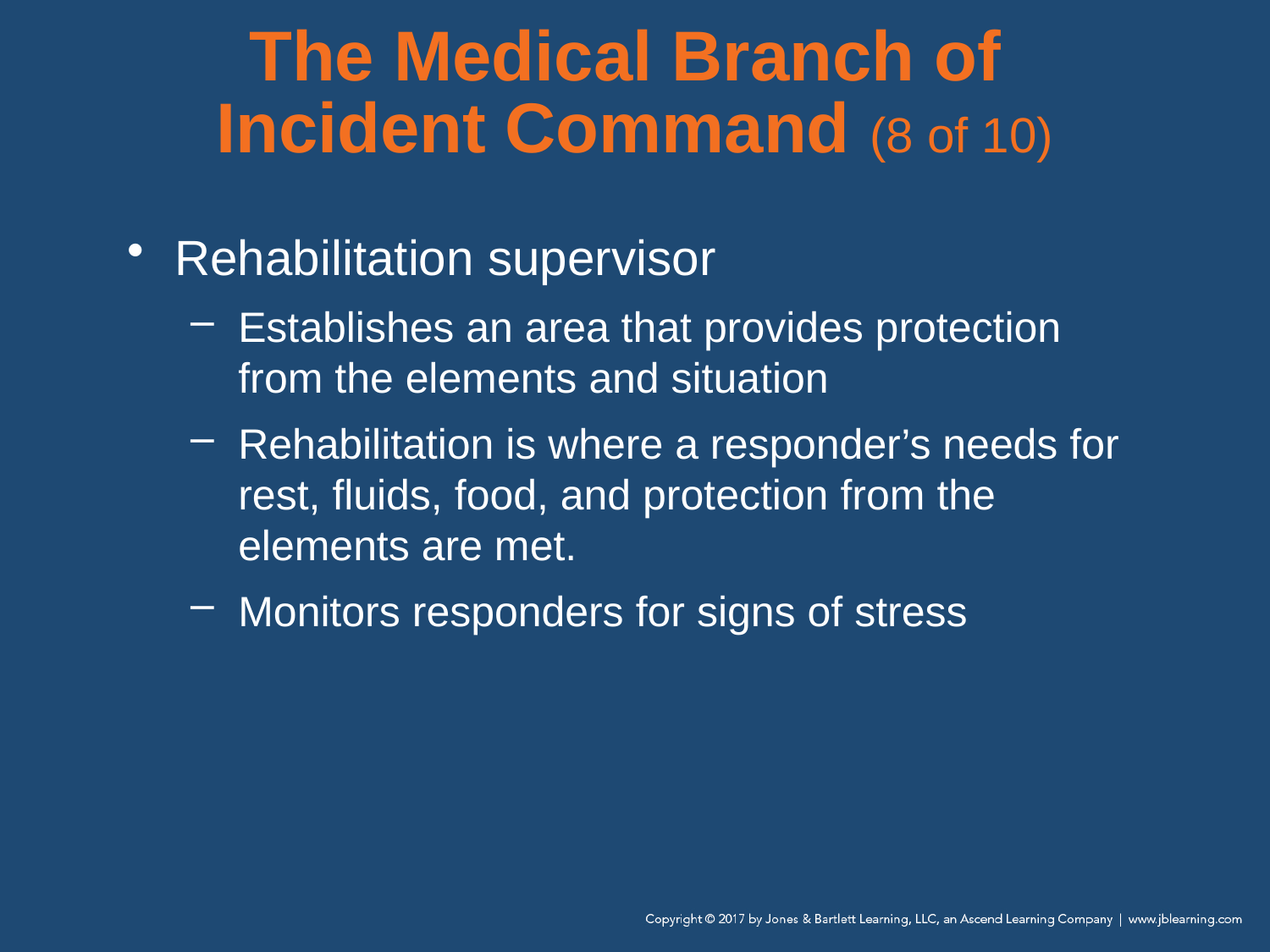

# The Medical Branch of Incident Command (8 of 10)
Rehabilitation supervisor
Establishes an area that provides protection from the elements and situation
Rehabilitation is where a responder’s needs for rest, fluids, food, and protection from the elements are met.
Monitors responders for signs of stress